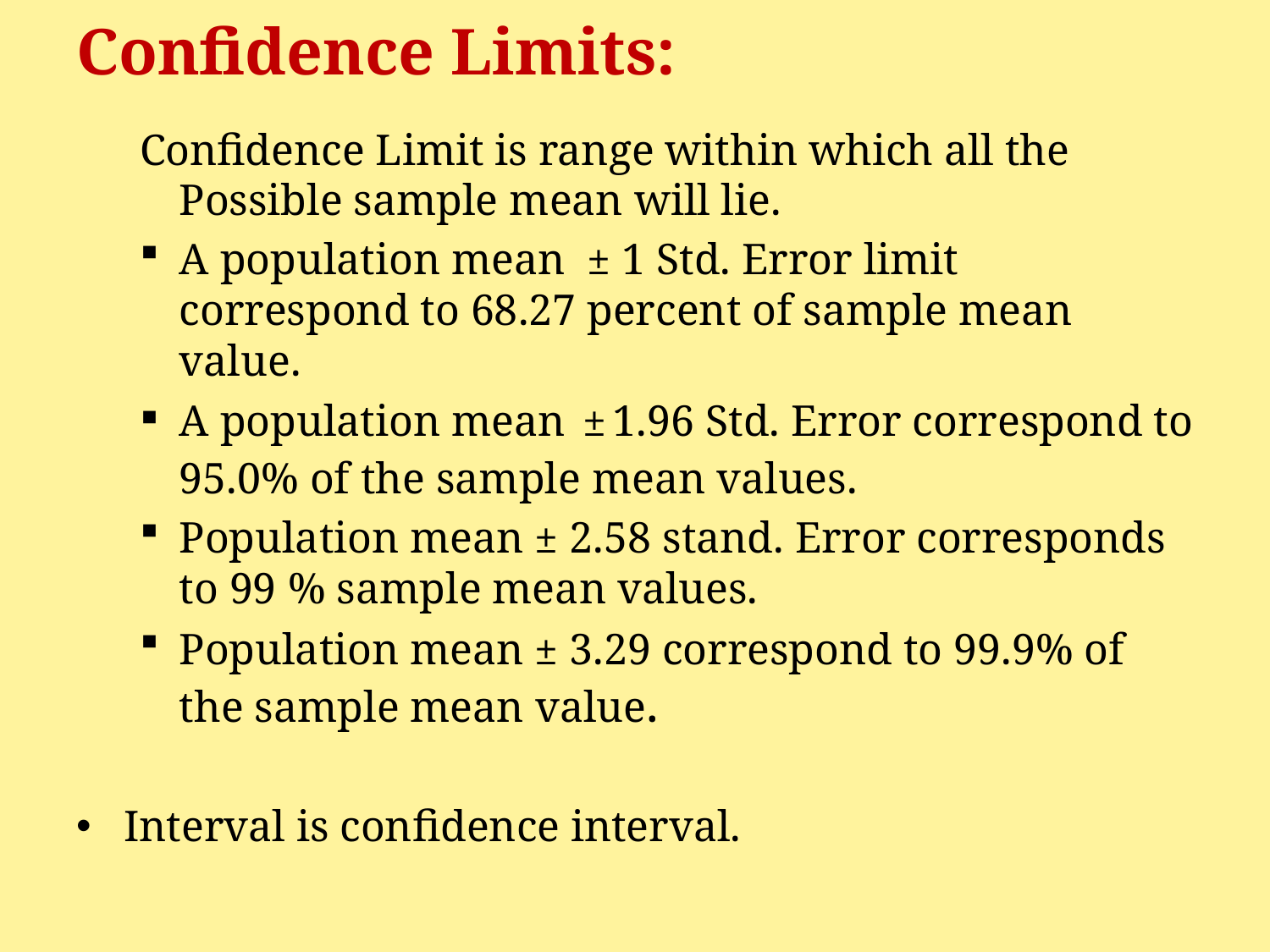

# Confidence Limits:
Confidence Limit is range within which all the Possible sample mean will lie.
A population mean  ± 1 Std. Error limit correspond to 68.27 percent of sample mean value.
A population mean  ± 1.96 Std. Error correspond to 95.0% of the sample mean values.
Population mean ± 2.58 stand. Error corresponds to 99 % sample mean values.
Population mean ± 3.29 correspond to 99.9% of the sample mean value.

Interval is confidence interval.